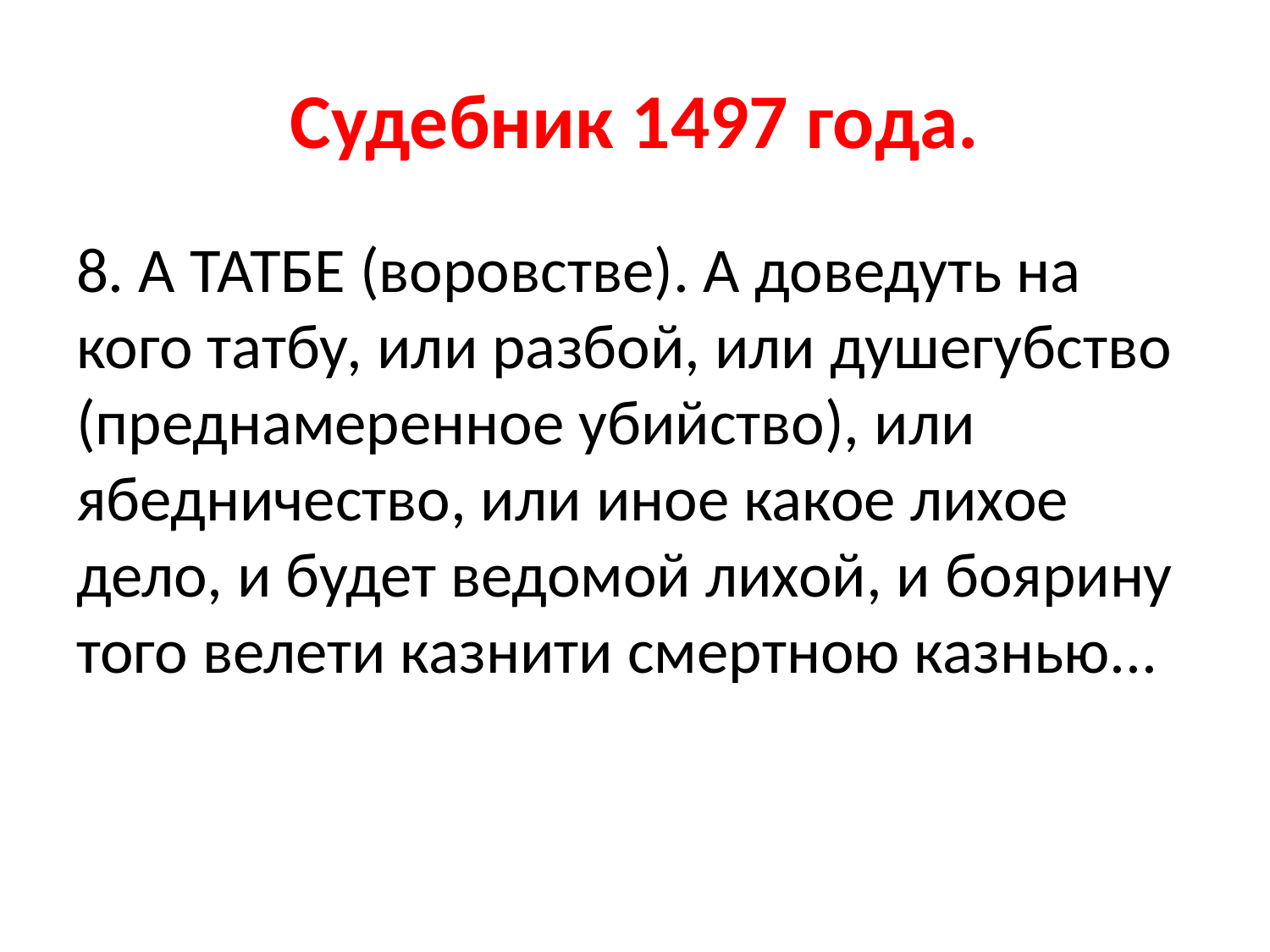

# Судебник 1497 года.
8. А ТАТБЕ (воровстве). А доведуть на кого татбу, или разбой, или душегубство (преднамеренное убийство), или ябедничество, или иное какое лихое дело, и будет ведомой лихой, и боярину того велети казнити смертною казнью...